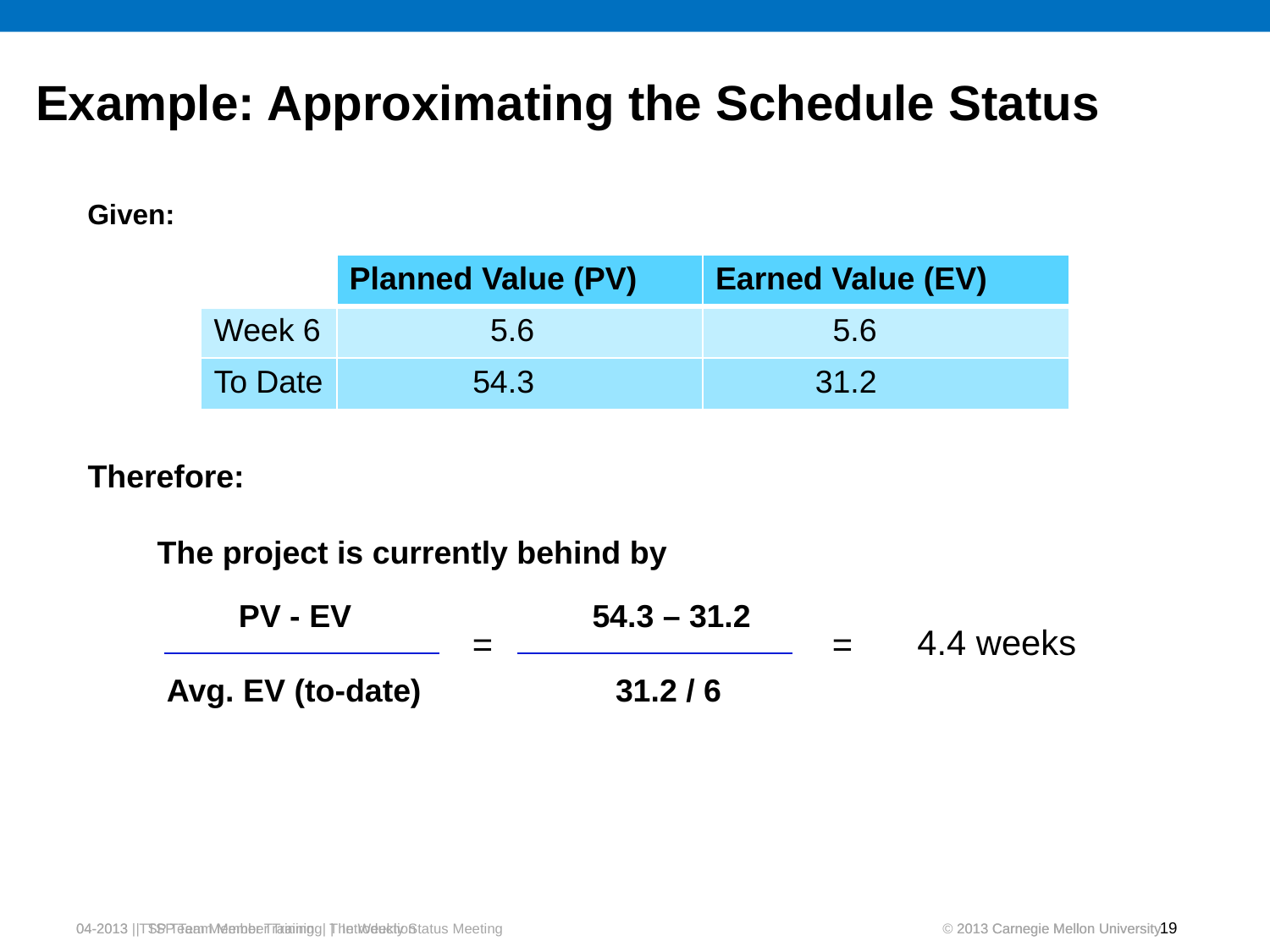

# Example: Approximating the Schedule Status
Given:
|  | Planned Value (PV) | Earned Value (EV) |
| --- | --- | --- |
| Week 6 | 5.6 | 5.6 |
| To Date | 54.3 | 31.2 |
Therefore:
The project is currently behind by
PV - EV
54.3 – 31.2
4.4 weeks
=
=
Avg. EV (to-date)
31.2 / 6